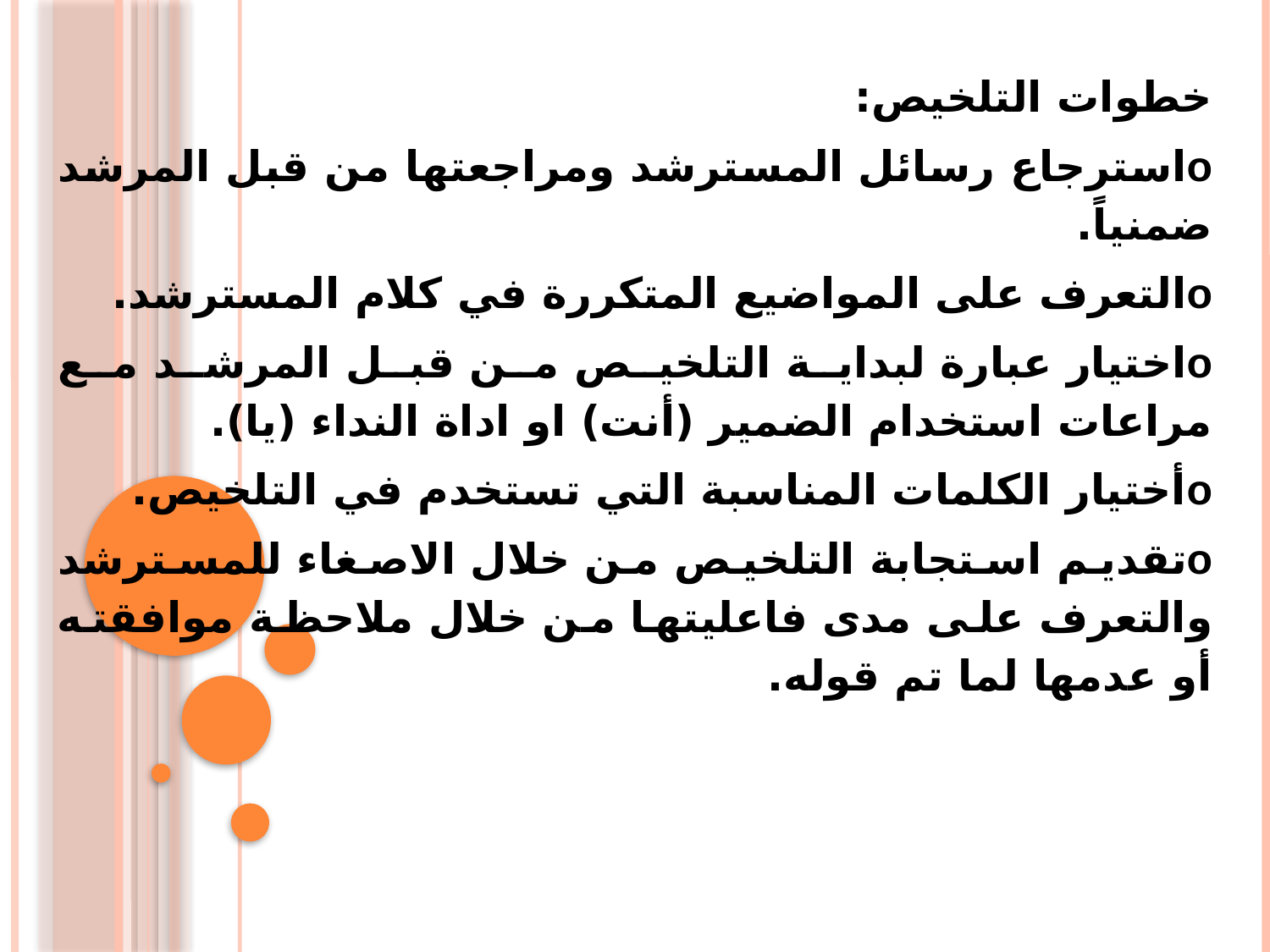

خطوات التلخيص:
o	استرجاع رسائل المسترشد ومراجعتها من قبل المرشد ضمنياً.
o	التعرف على المواضيع المتكررة في كلام المسترشد.
o	اختيار عبارة لبداية التلخيص من قبل المرشد مع مراعات استخدام الضمير (أنت) او اداة النداء (يا).
o	أختيار الكلمات المناسبة التي تستخدم في التلخيص.
o	تقديم استجابة التلخيص من خلال الاصغاء للمسترشد والتعرف على مدى فاعليتها من خلال ملاحظة موافقته أو عدمها لما تم قوله.